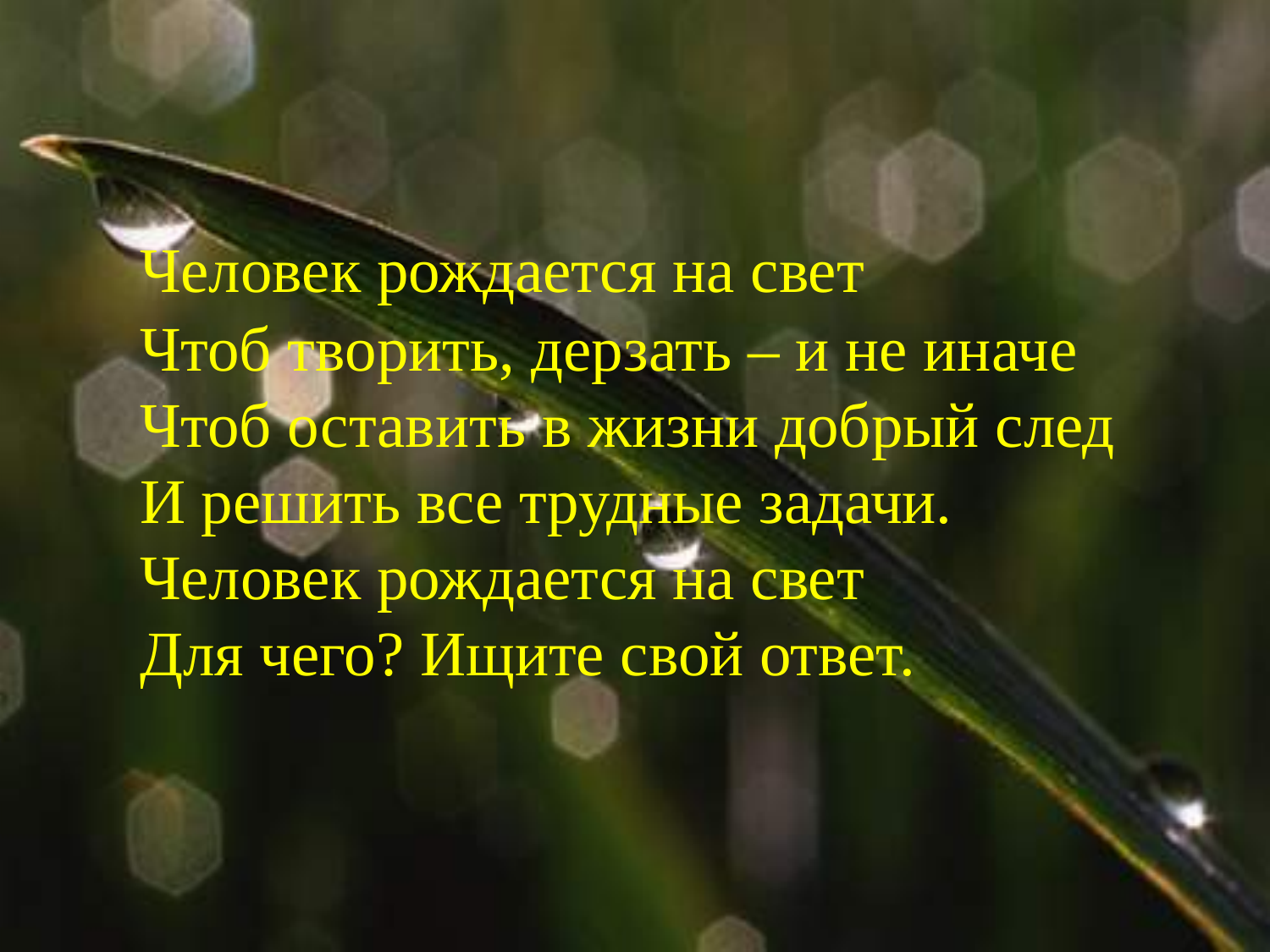

Человек рождается на свет
	Чтоб творить, дерзать – и не иначе
	Чтоб оставить в жизни добрый след
	И решить все трудные задачи.
	Человек рождается на свет
	Для чего? Ищите свой ответ.